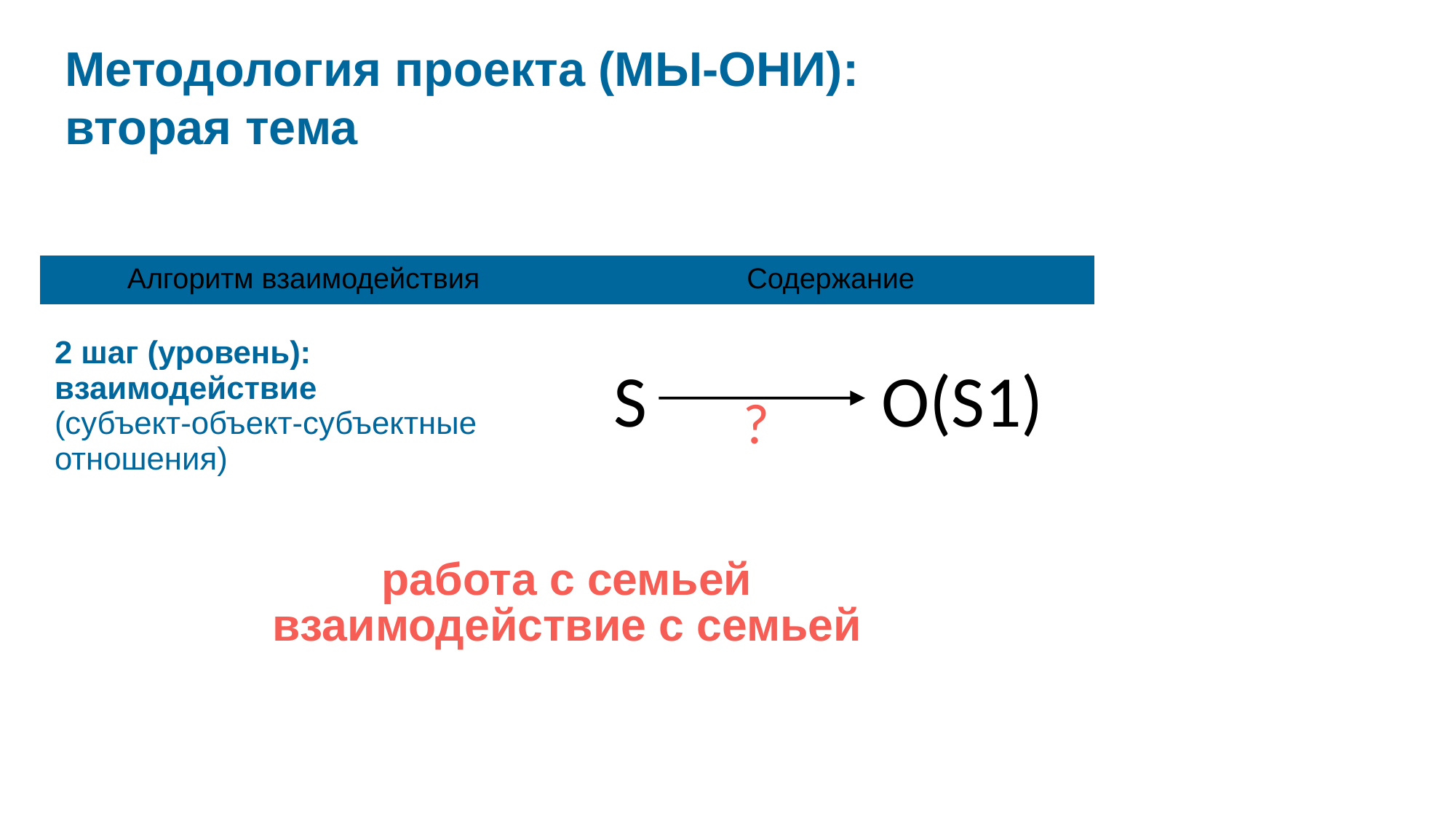

Методология проекта (МЫ-ОНИ): вторая тема
| Алгоритм взаимодействия | Содержание |
| --- | --- |
| 2 шаг (уровень): взаимодействие (субъект-объект-субъектные отношения) |  |
S
O(S1)
?

# работа с семьей взаимодействие с семьей